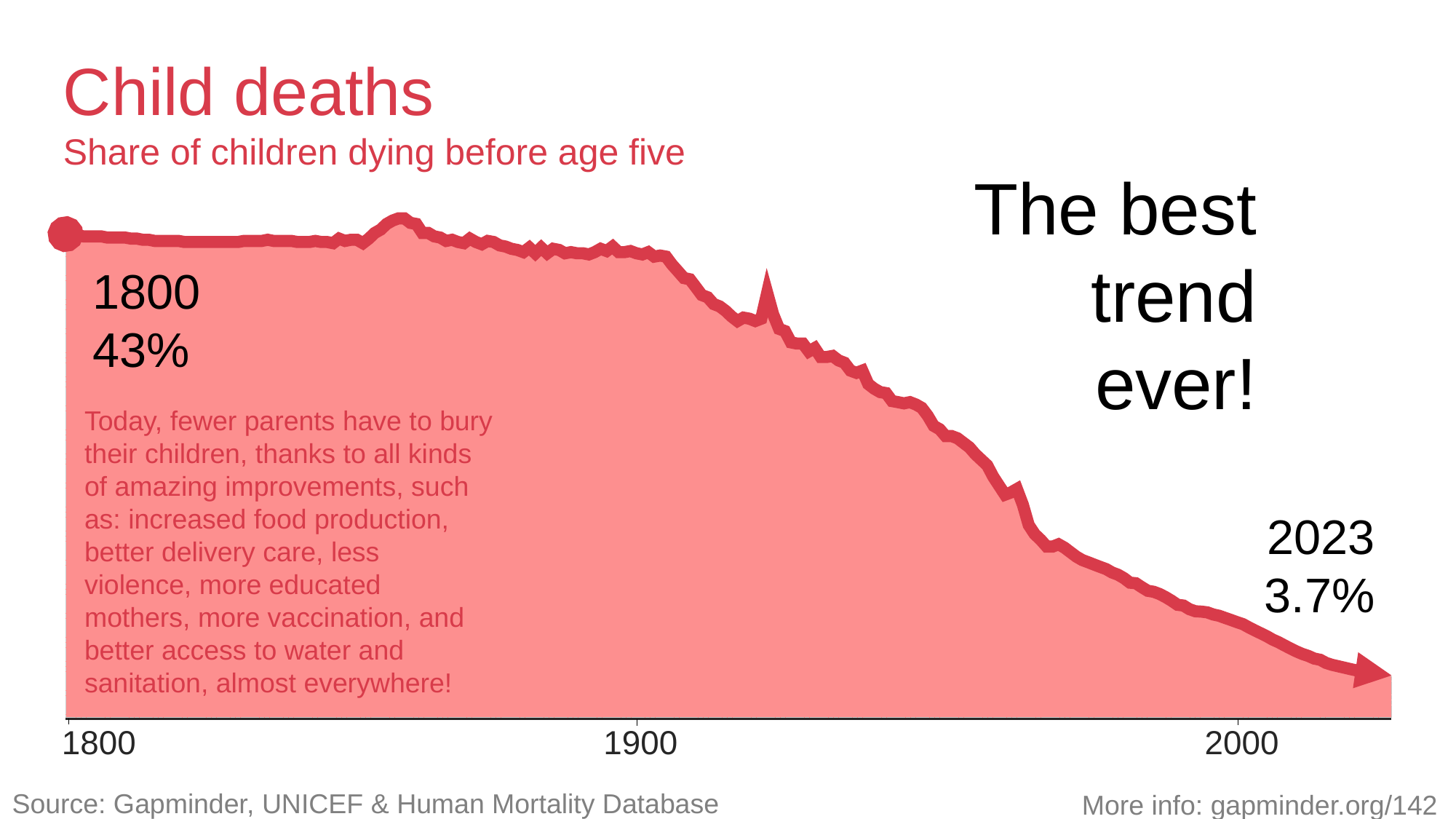

Child deaths
Share of children dying before age five
The best
trend
ever!

1800
43%

Today, fewer parents have to bury their children, thanks to all kinds of amazing improvements, such as: increased food production, better delivery care, less violence, more educated mothers, more vaccination, and better access to water and sanitation, almost everywhere!
2023
3.7%
1800
1900
2000

Source: Gapminder, UNICEF & Human Mortality Database
More info: gapminder.org/142